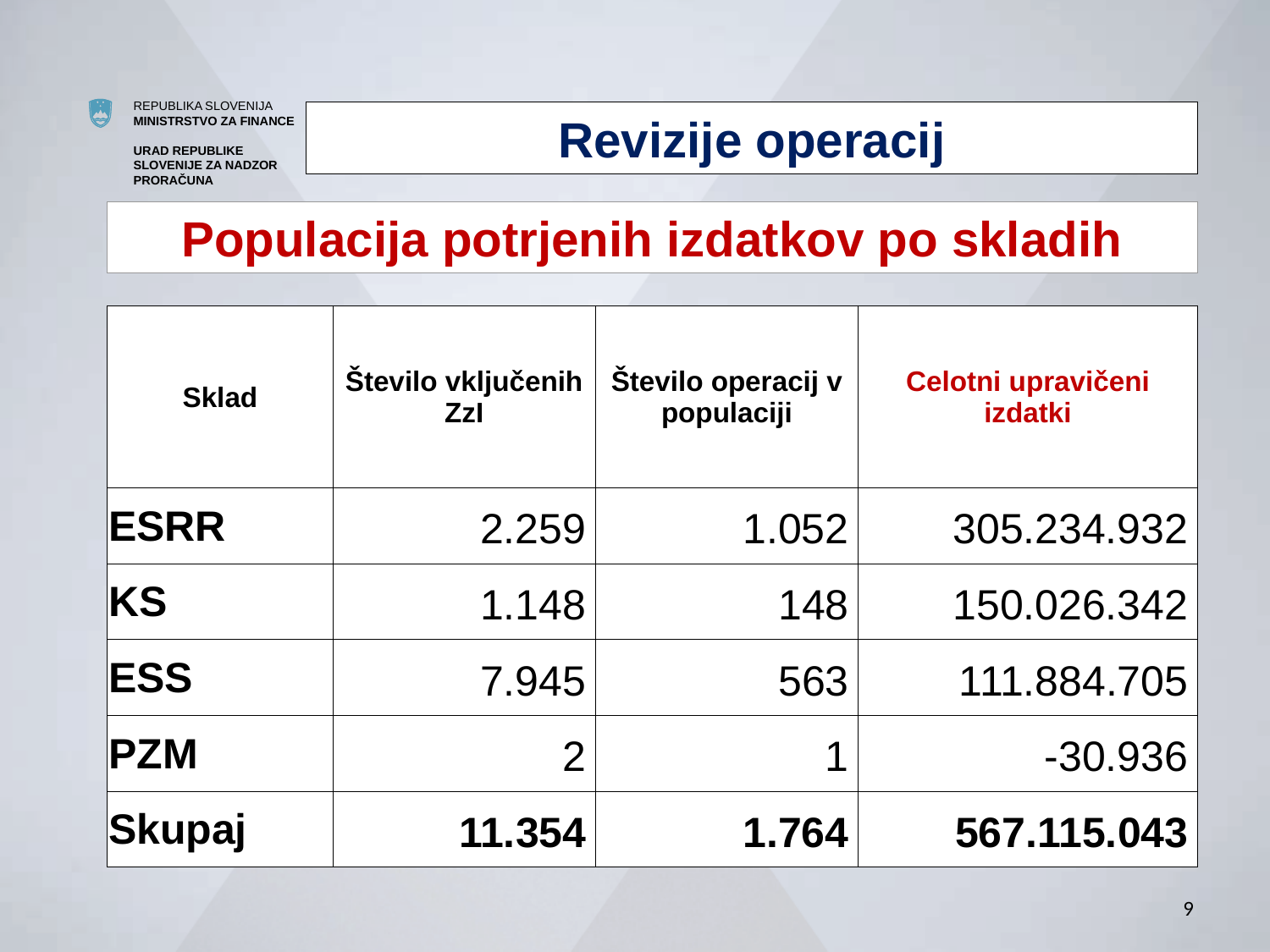

Revizije operacij
Populacija potrjenih izdatkov po skladih
| Sklad | Število vključenih ZzI | Število operacij v populaciji | Celotni upravičeni izdatki |
| --- | --- | --- | --- |
| ESRR | 2.259 | 1.052 | 305.234.932 |
| KS | 1.148 | 148 | 150.026.342 |
| ESS | 7.945 | 563 | 111.884.705 |
| PZM | 2 | 1 | -30.936 |
| Skupaj | 11.354 | 1.764 | 567.115.043 |
9